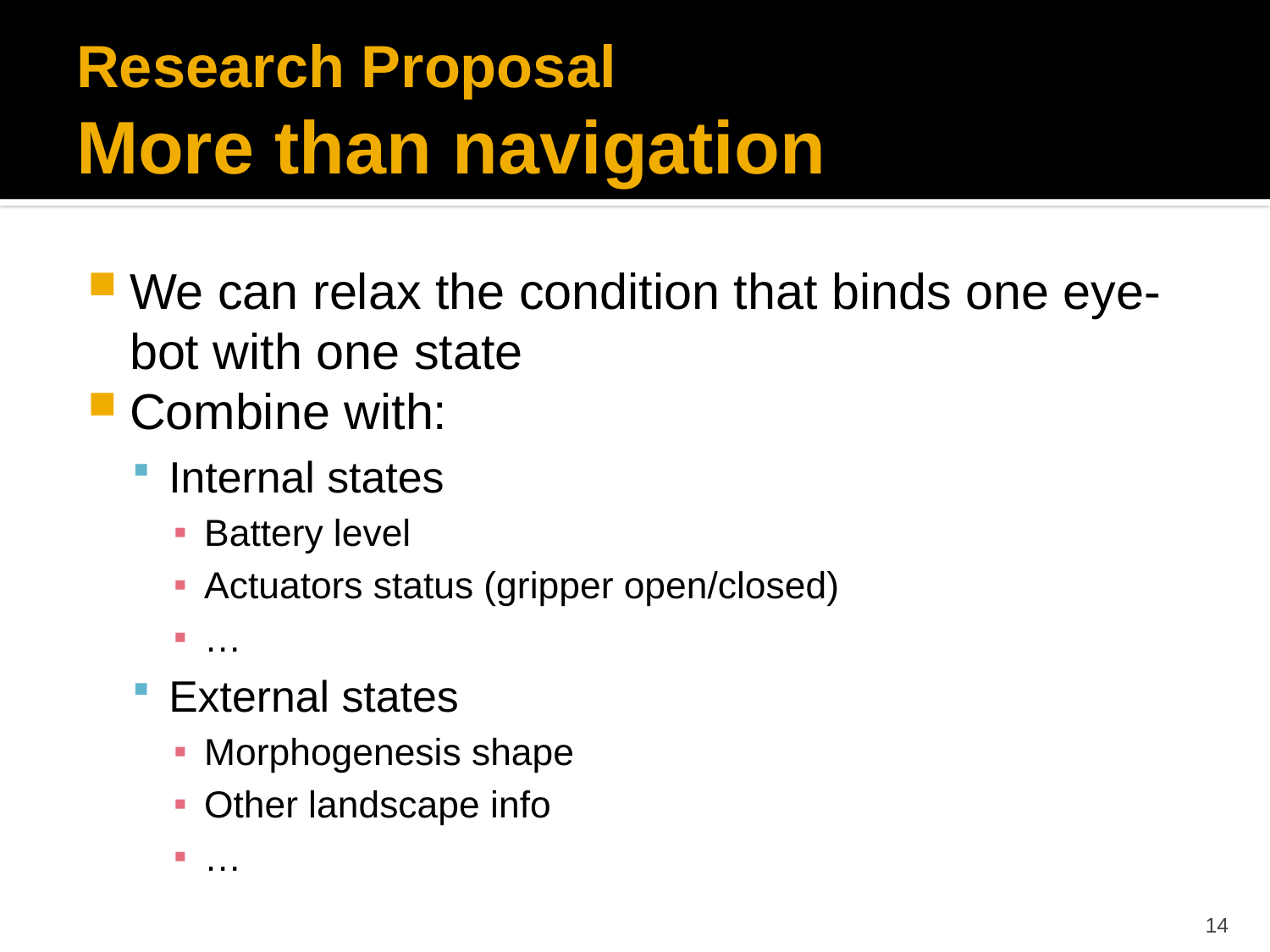

# Research Proposal More than navigation
We can relax the condition that binds one eye-bot with one state
Combine with:
Internal states
Battery level
Actuators status (gripper open/closed)
…
External states
Morphogenesis shape
Other landscape info
…
14